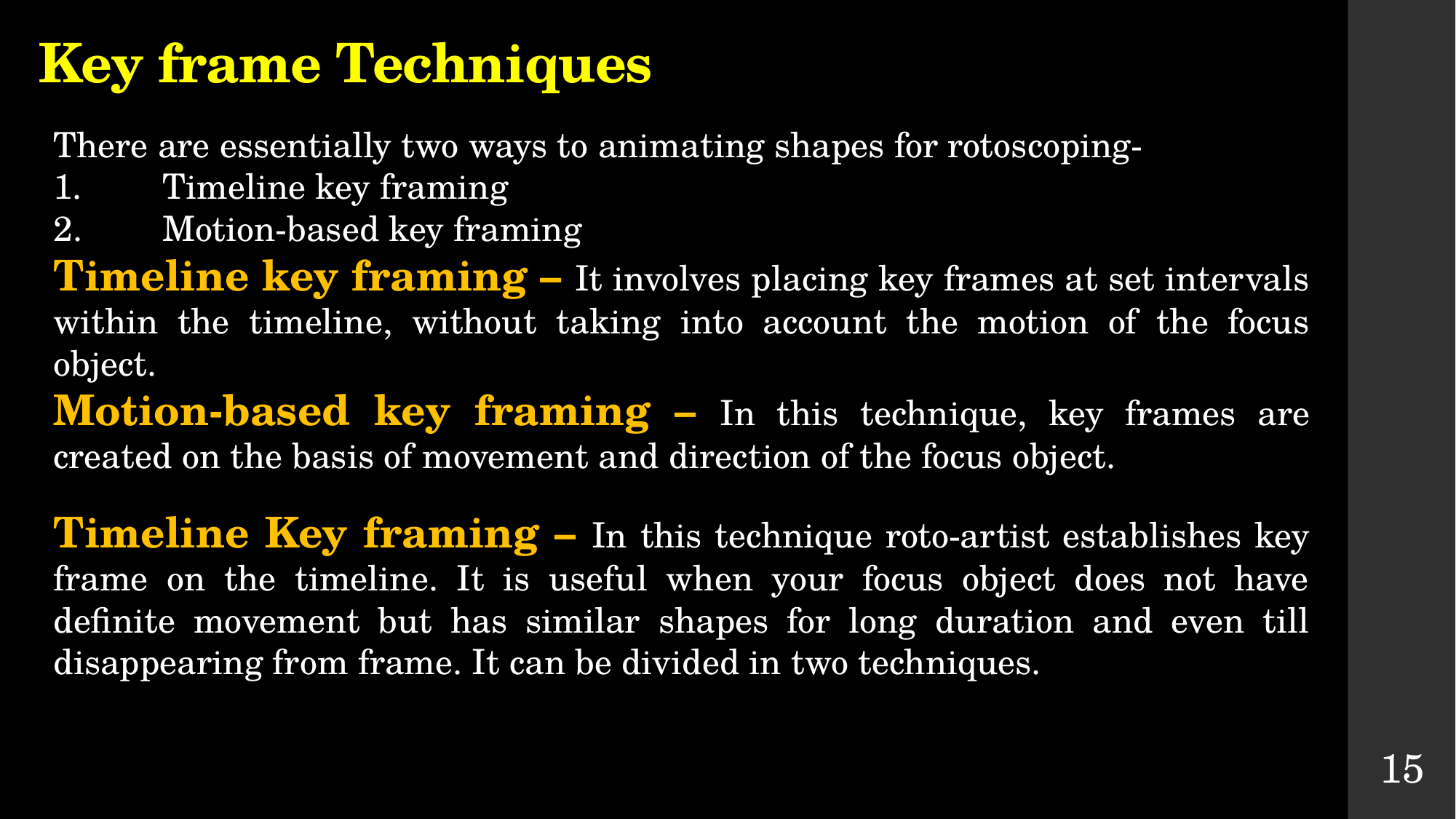

# Key frame Techniques
There are essentially two ways to animating shapes for rotoscoping-
1.	Timeline key framing
2.	Motion-based key framing
Timeline key framing – It involves placing key frames at set intervals within the timeline, without taking into account the motion of the focus object.
Motion-based key framing – In this technique, key frames are created on the basis of movement and direction of the focus object.
Timeline Key framing – In this technique roto-artist establishes key frame on the timeline. It is useful when your focus object does not have definite movement but has similar shapes for long duration and even till disappearing from frame. It can be divided in two techniques.
15